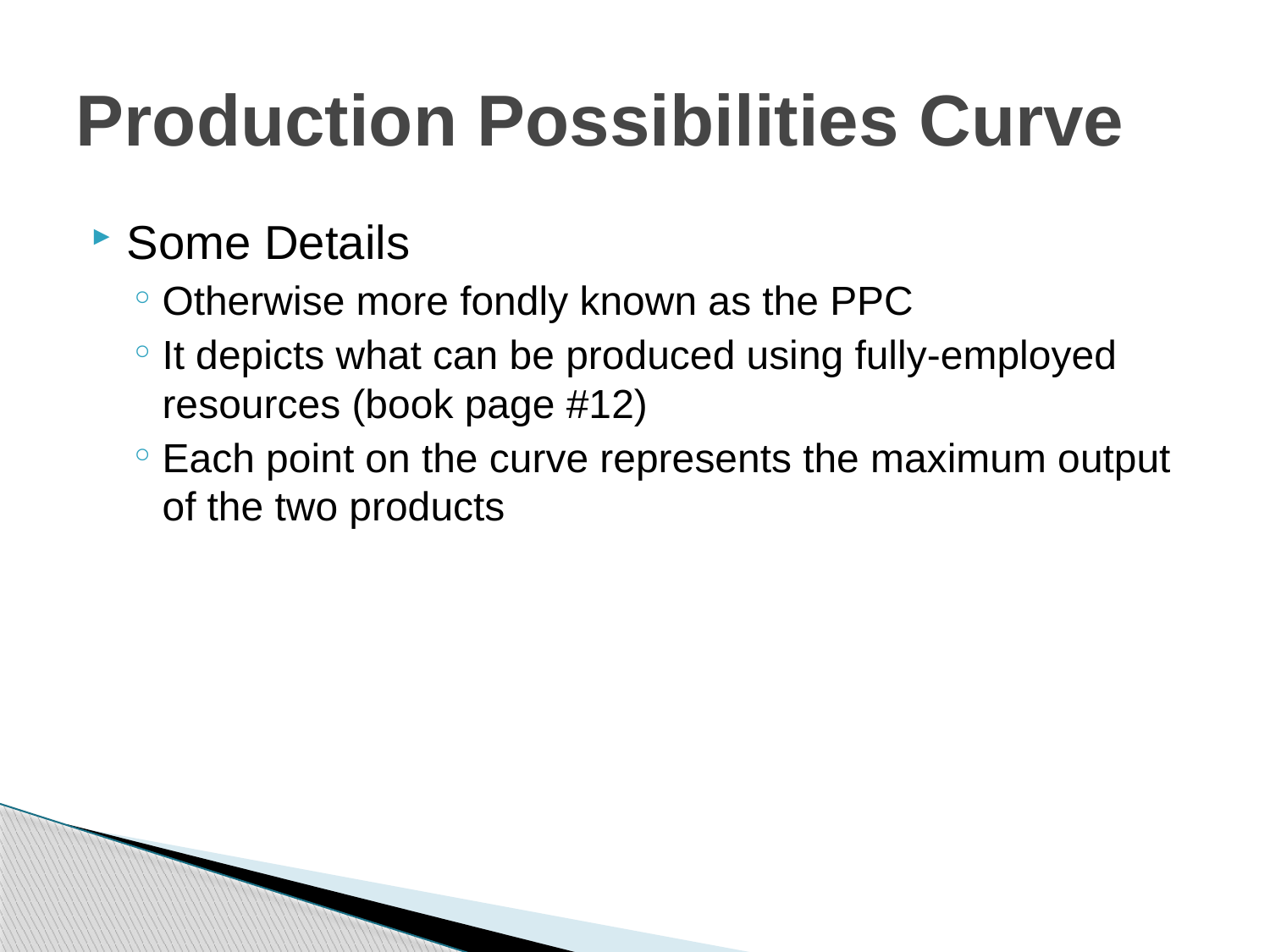

# Production Possibilities Curve
Some Details
Otherwise more fondly known as the PPC
It depicts what can be produced using fully-employed resources (book page #12)
Each point on the curve represents the maximum output of the two products